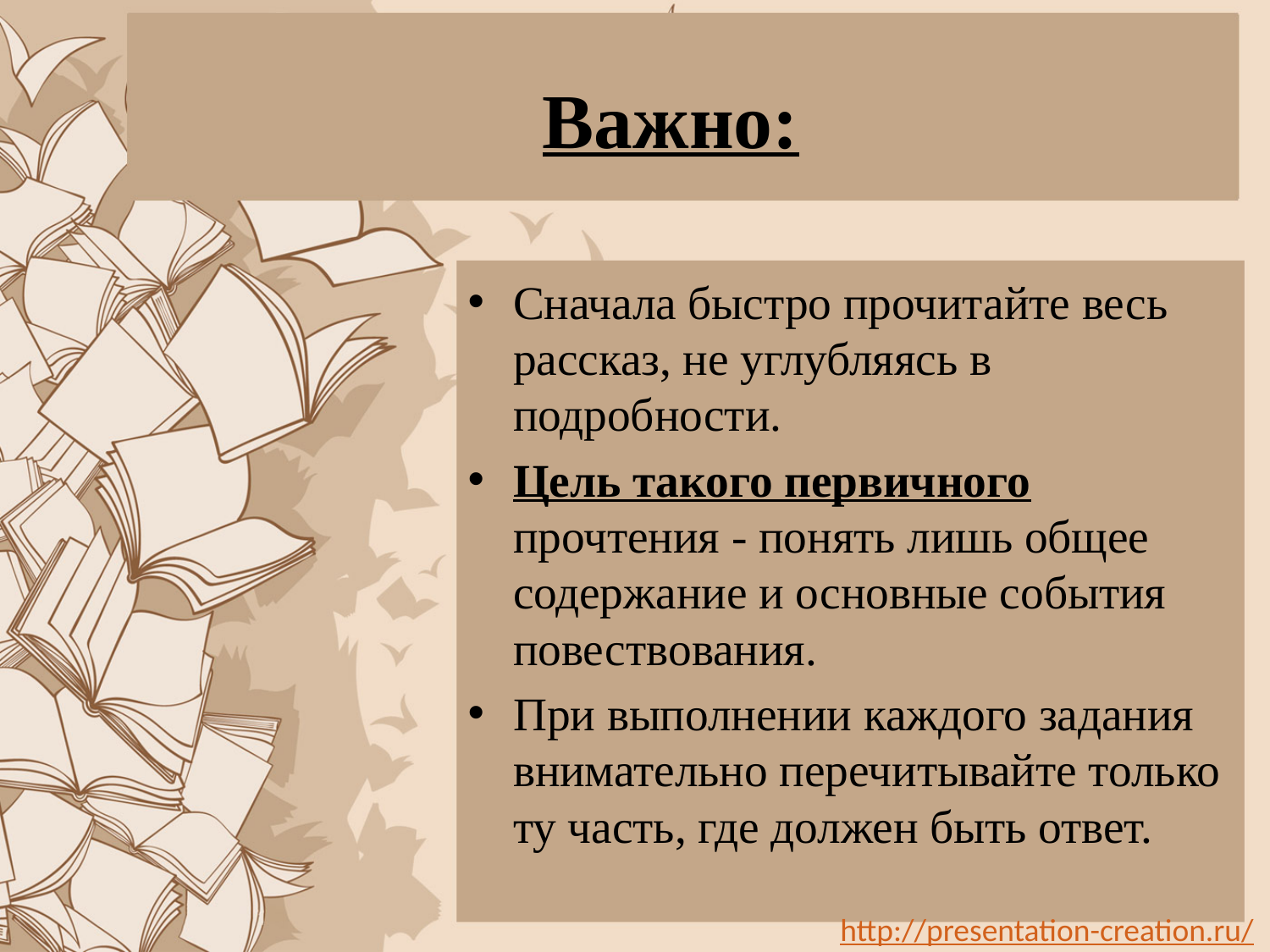

Важно:
Сначала быстро прочитайте весь рассказ, не углубляясь в подробности.
Цель такого первичного прочтения - понять лишь общее содержание и основные события повествования.
При выполнении каждого задания внимательно перечитывайте только ту часть, где должен быть ответ.